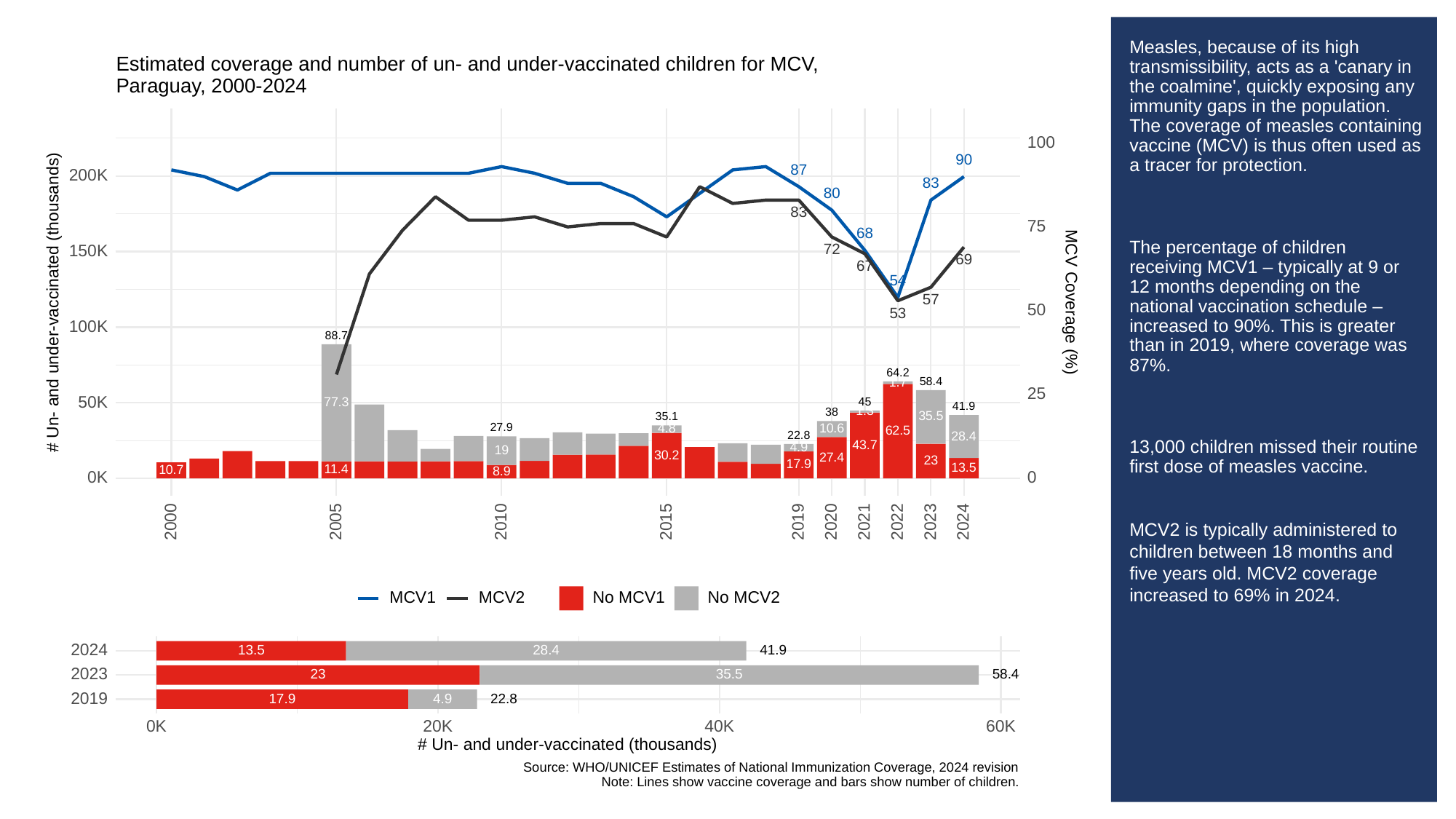

# Measles, because of its high transmissibility, acts as a 'canary in the coalmine', quickly exposing any immunity gaps in the population. The coverage of measles containing vaccine (MCV) is thus often used as a tracer for protection.

The percentage of children receiving MCV1 – typically at 9 or 12 months depending on the national vaccination schedule – increased to 90%. This is greater than in 2019, where coverage was 87%.

13,000 children missed their routine first dose of measles vaccine.

MCV2 is typically administered to children between 18 months and five years old. MCV2 coverage increased to 69% in 2024.

Estimated coverage and number of un- and under-vaccinated children for MCV,
Paraguay, 2000-2024

100

90
87

200K

83

80
83

75
68
72
150K

69
67
54

# Un- and under-vaccinated (thousands)
MCV Coverage (%)
57
50
53
100K

88.7

64.2
58.4
1.7

25

50K
45
77.3
41.9

1.3
38

35.5

35.1

27.9
10.6
4.8

62.5

22.8
28.4

43.7

4.9

19

30.2

27.4

23

17.9

13.5

11.4
10.7
8.9
0K
0

2023
2000
2005
2010
2015
2019
2020
2021
2022
2024

MCV1
MCV2
No MCV1
No MCV2

2024
13.5
28.4
41.9

2023
23
35.5
58.4

2019
17.9
4.9
22.8

0K
20K
40K
60K
# Un- and under-vaccinated (thousands)
Source: WHO/UNICEF Estimates of National Immunization Coverage, 2024 revision
Note: Lines show vaccine coverage and bars show number of children.